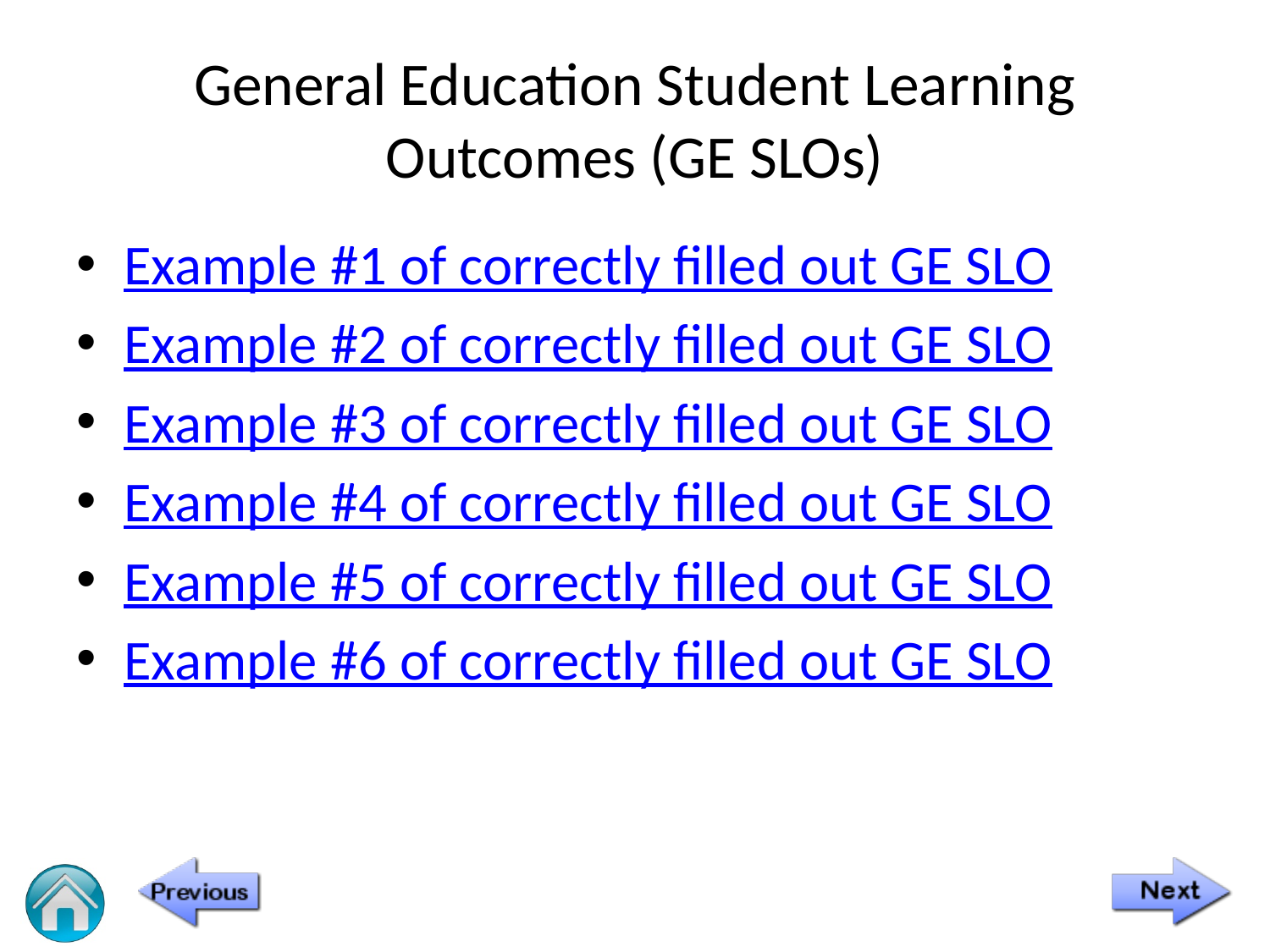

# General Education Student Learning Outcomes (GE SLOs)
Example #1 of correctly filled out GE SLO
Example #2 of correctly filled out GE SLO
Example #3 of correctly filled out GE SLO
Example #4 of correctly filled out GE SLO
Example #5 of correctly filled out GE SLO
Example #6 of correctly filled out GE SLO